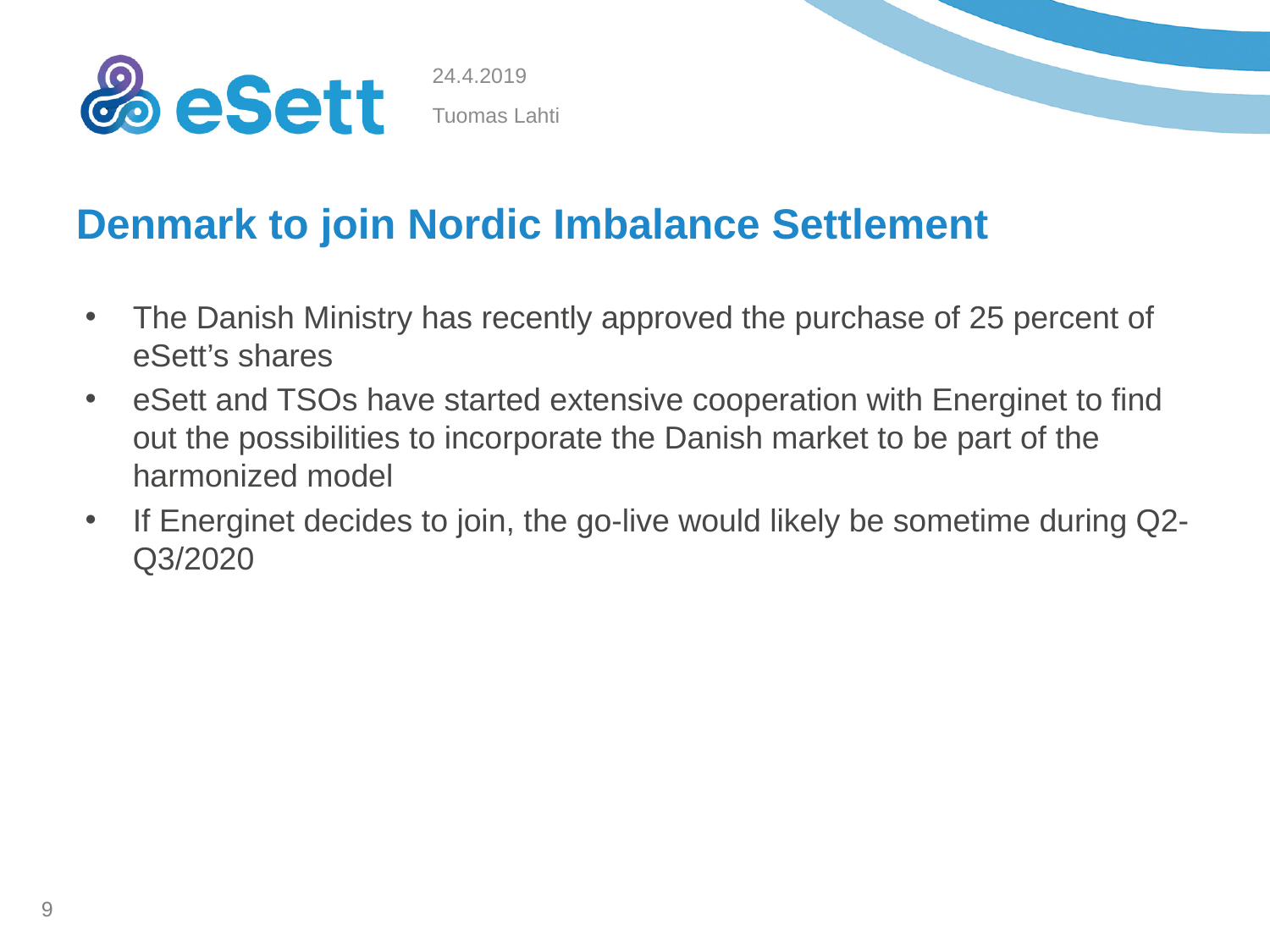

24.4.2019
Tuomas Lahti
# Denmark to join Nordic Imbalance Settlement
The Danish Ministry has recently approved the purchase of 25 percent of eSett’s shares
eSett and TSOs have started extensive cooperation with Energinet to find out the possibilities to incorporate the Danish market to be part of the harmonized model
If Energinet decides to join, the go-live would likely be sometime during Q2-Q3/2020